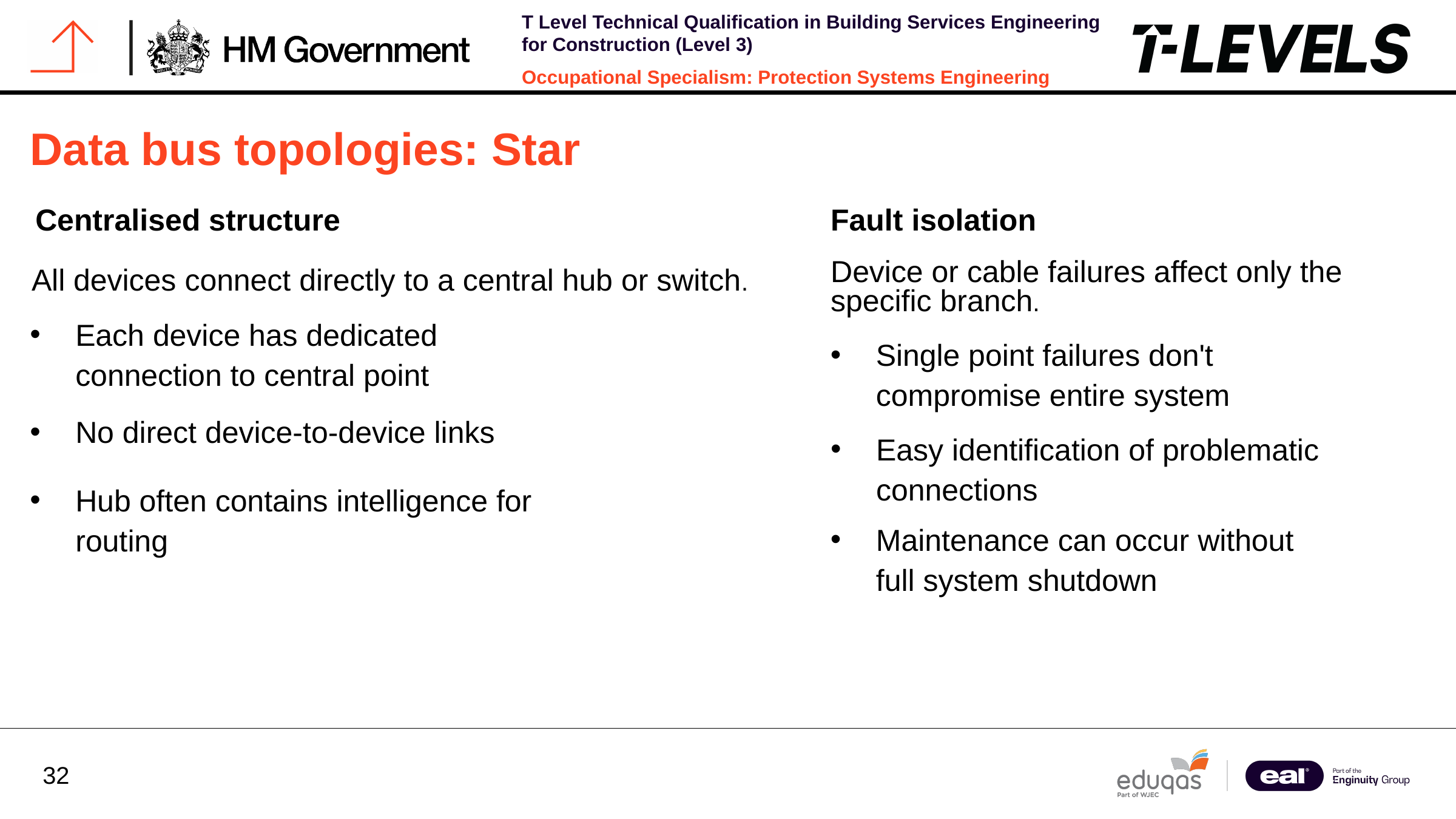

Data bus topologies: Star
Fault isolation
Centralised structure
Device or cable failures affect only the
specific branch.
All devices connect directly to a central hub or switch.
Each device has dedicated connection to central point
Single point failures don't compromise entire system
No direct device-to-device links
Easy identification of problematic connections
Hub often contains intelligence for routing
Maintenance can occur without full system shutdown